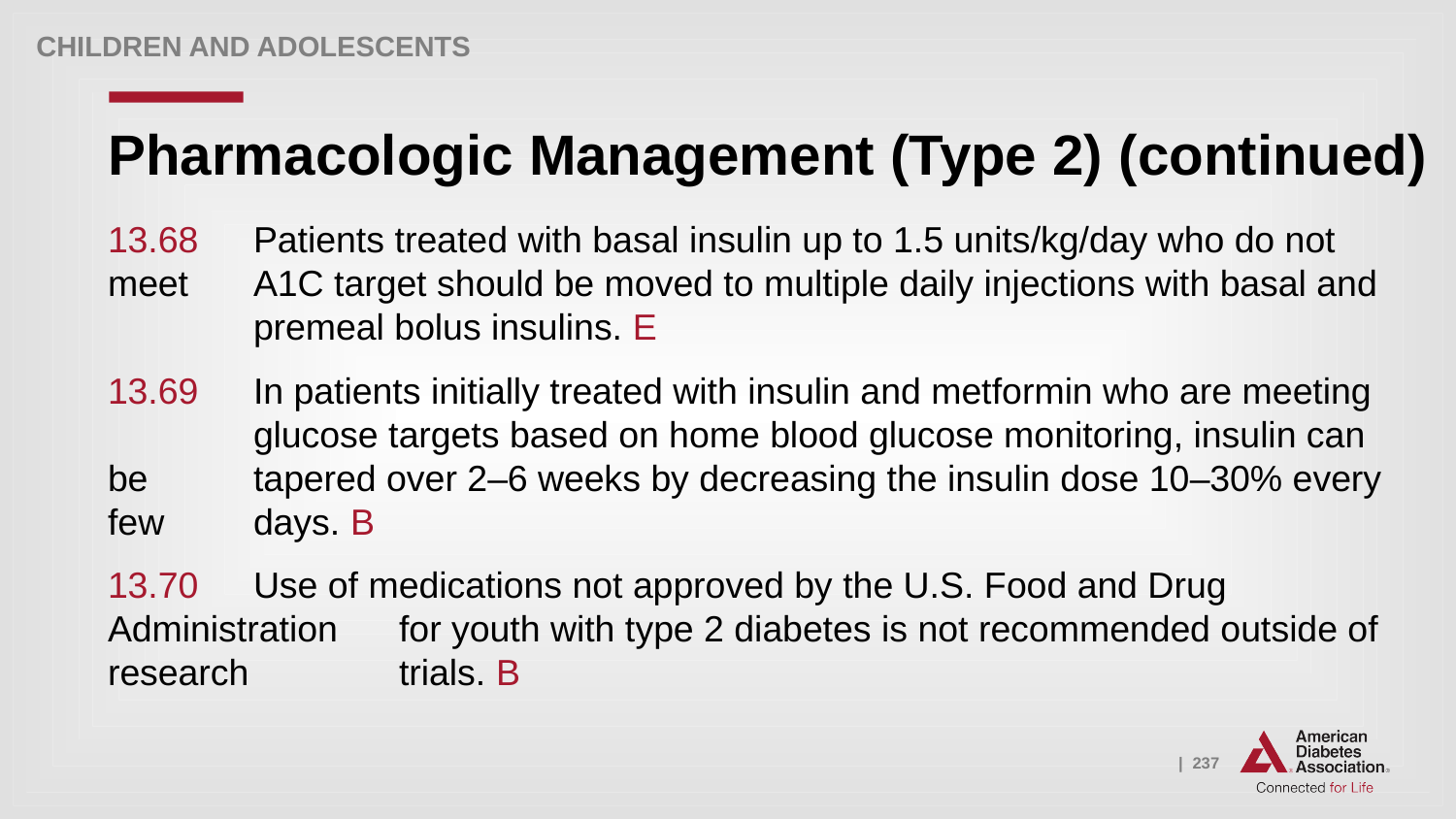

Children and adolescents
# Pharmacologic Management (Type 2) (continued)
13.68 	Patients treated with basal insulin up to 1.5 units/kg/day who do not meet 	A1C target should be moved to multiple daily injections with basal and 	premeal bolus insulins. E
13.69 	In patients initially treated with insulin and metformin who are meeting 	glucose targets based on home blood glucose monitoring, insulin can be 	tapered over 2–6 weeks by decreasing the insulin dose 10–30% every few 	days. B
13.70 	Use of medications not approved by the U.S. Food and Drug Administration 	for youth with type 2 diabetes is not recommended outside of research 	trials. B